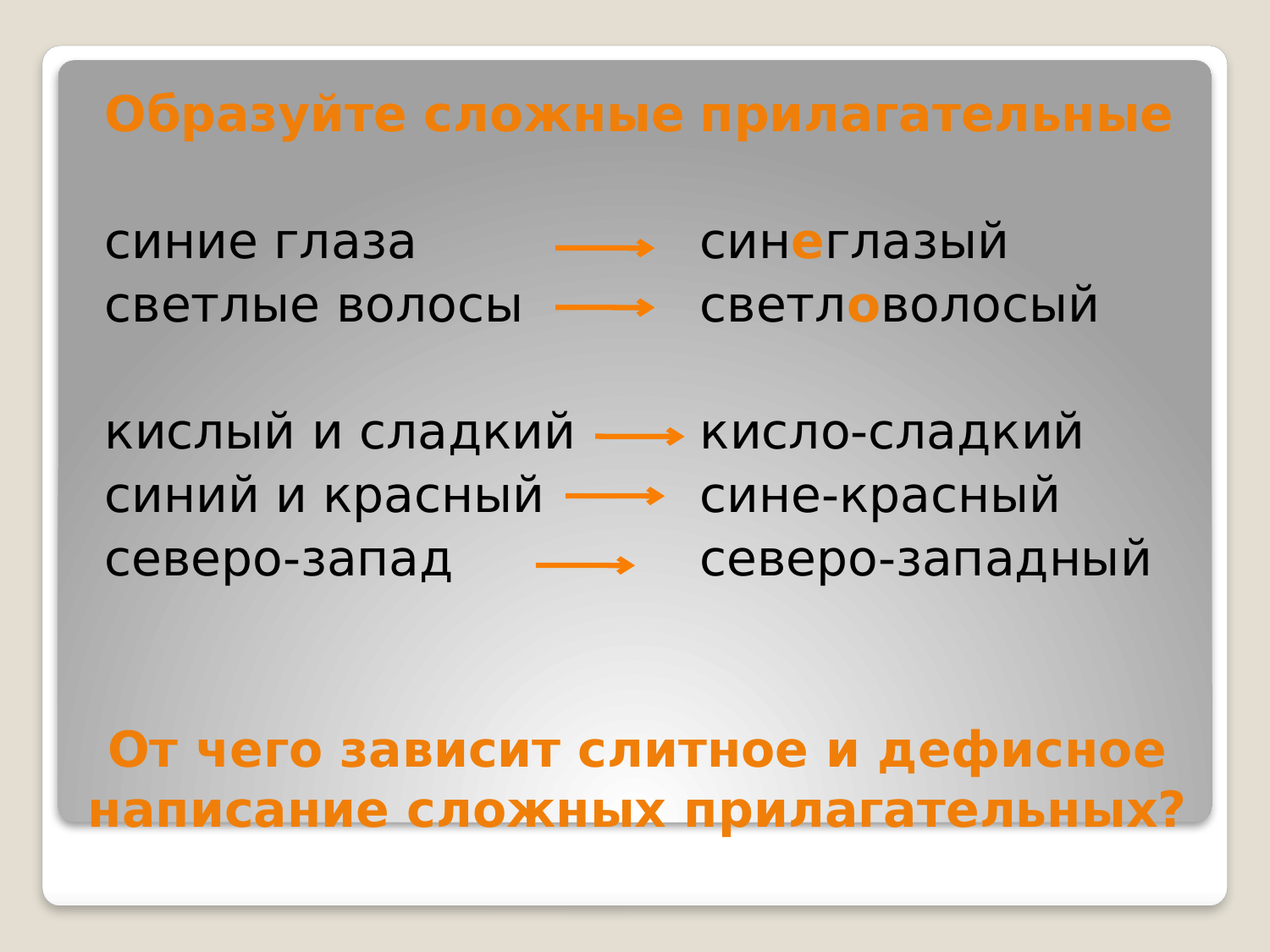

Образуйте сложные

синие глаза
светлые волосы

кислый и сладкий
синий и красный
северо-запад
прилагательные

синеглазый
светловолосый

кисло-сладкий
сине-красный
северо-западный
# От чего зависит слитное и дефисное написание сложных прилагательных?